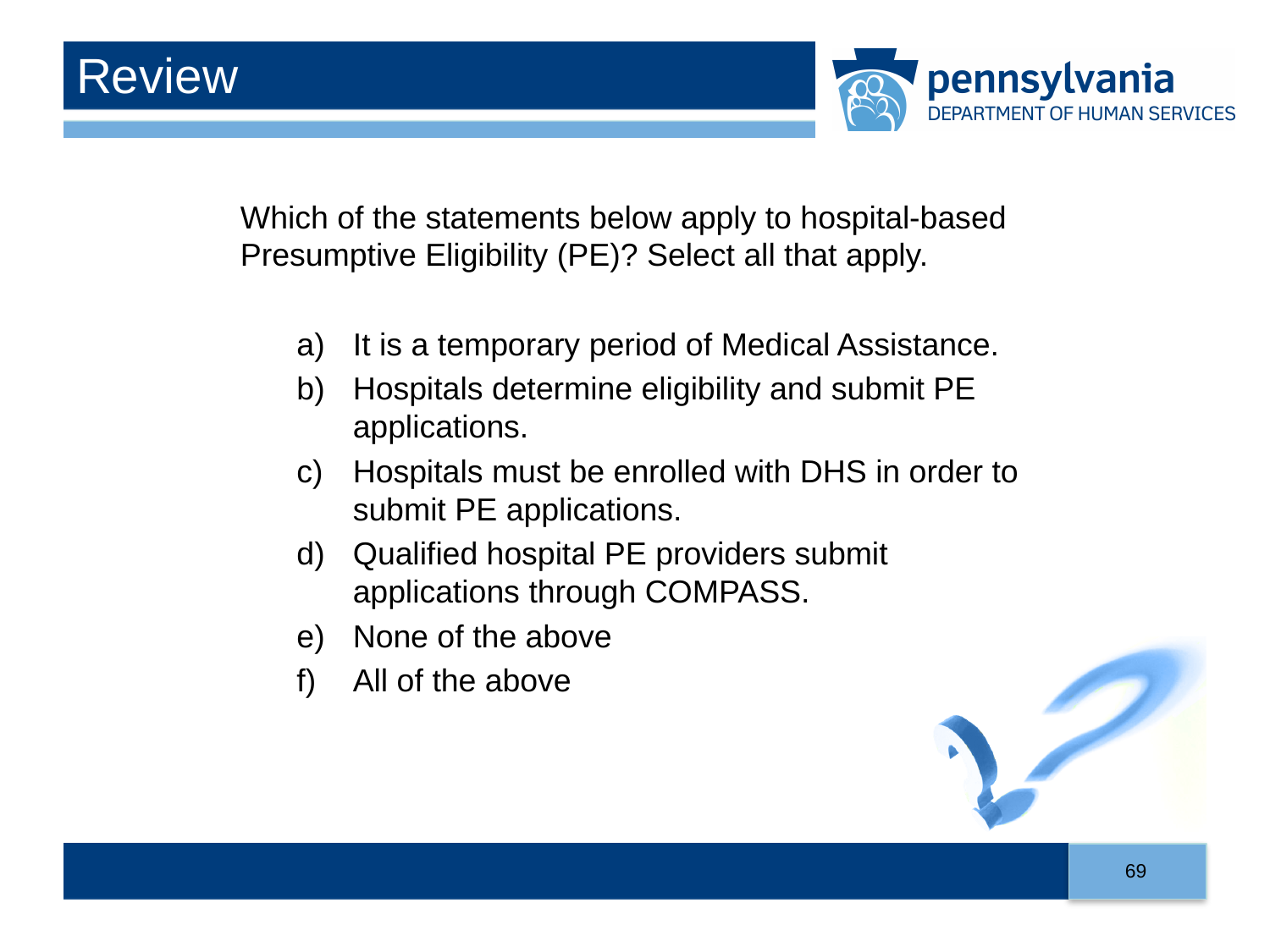

# Review
Which of the statements below apply to hospital-based Presumptive Eligibility (PE)? Select all that apply.

It is a temporary period of Medical Assistance.
Hospitals determine eligibility and submit PE applications.
Hospitals must be enrolled with DHS in order to submit PE applications.
Qualified hospital PE providers submit applications through COMPASS.
None of the above
All of the above

69